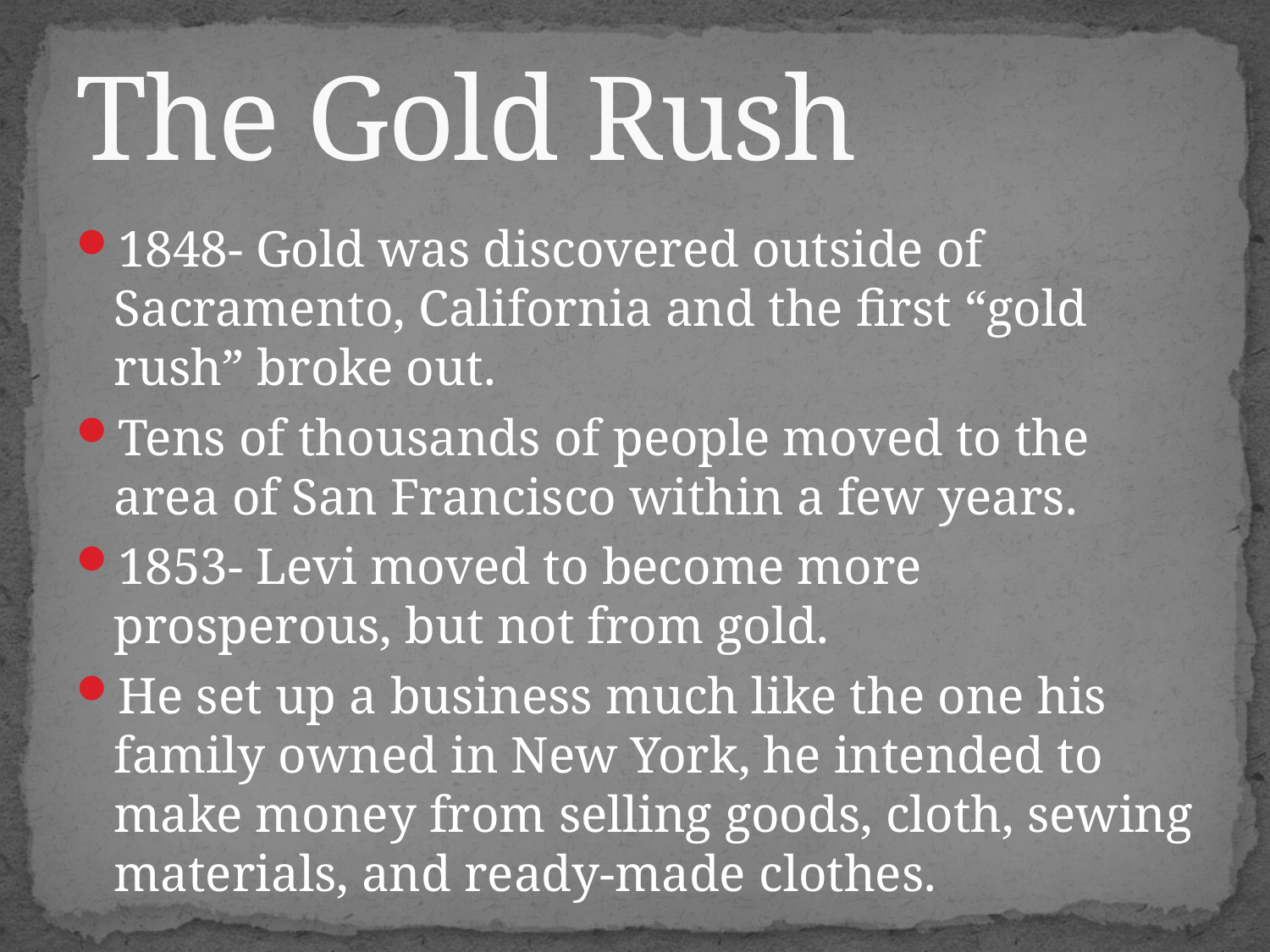

# The Gold Rush
1848- Gold was discovered outside of Sacramento, California and the first “gold rush” broke out.
Tens of thousands of people moved to the area of San Francisco within a few years.
1853- Levi moved to become more prosperous, but not from gold.
He set up a business much like the one his family owned in New York, he intended to make money from selling goods, cloth, sewing materials, and ready-made clothes.